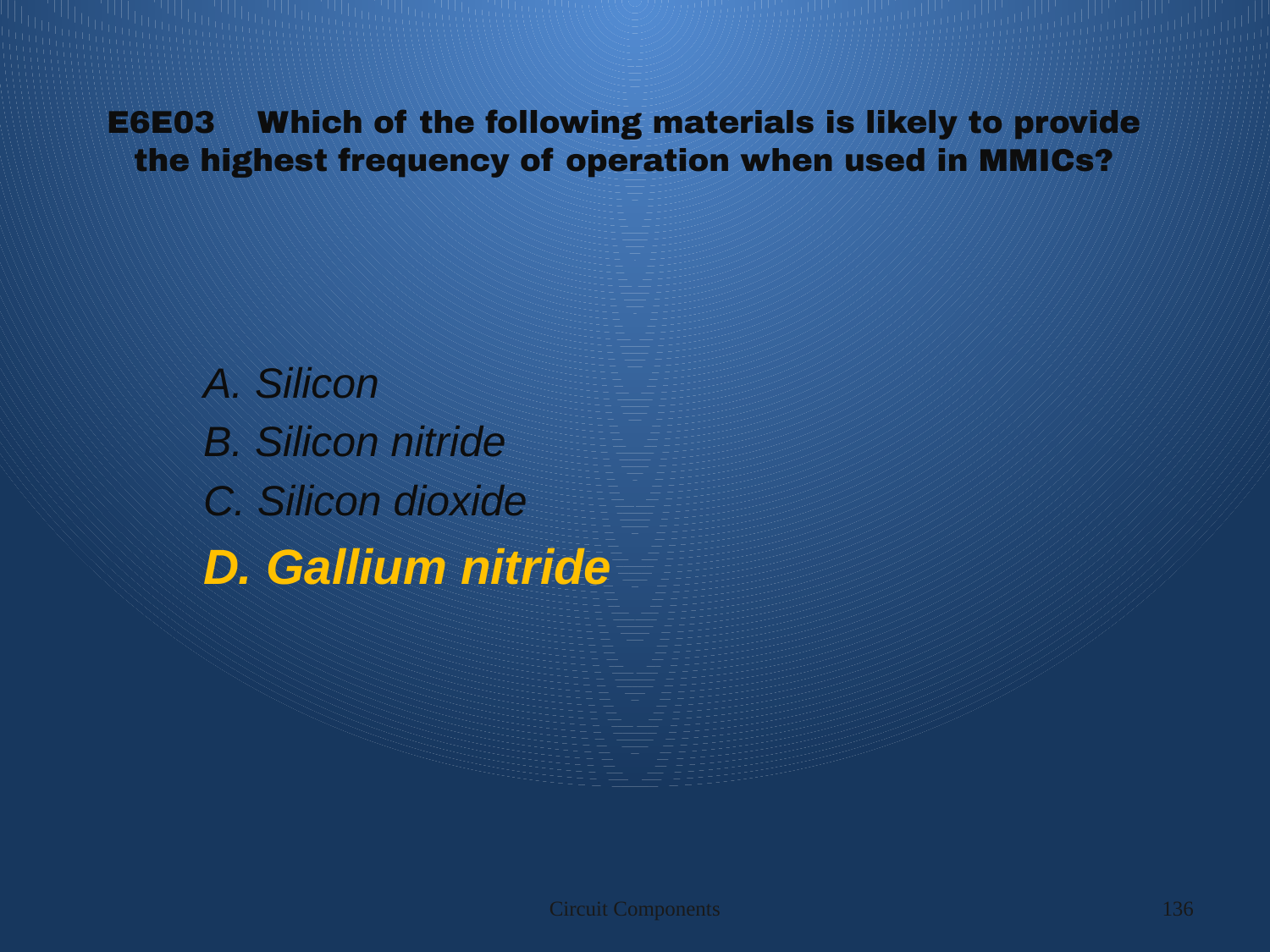

# E6E03    Which of the following materials is likely to provide the highest frequency of operation when used in MMICs?
A. Silicon
B. Silicon nitride
C. Silicon dioxide
D. Gallium nitride
Circuit Components
136